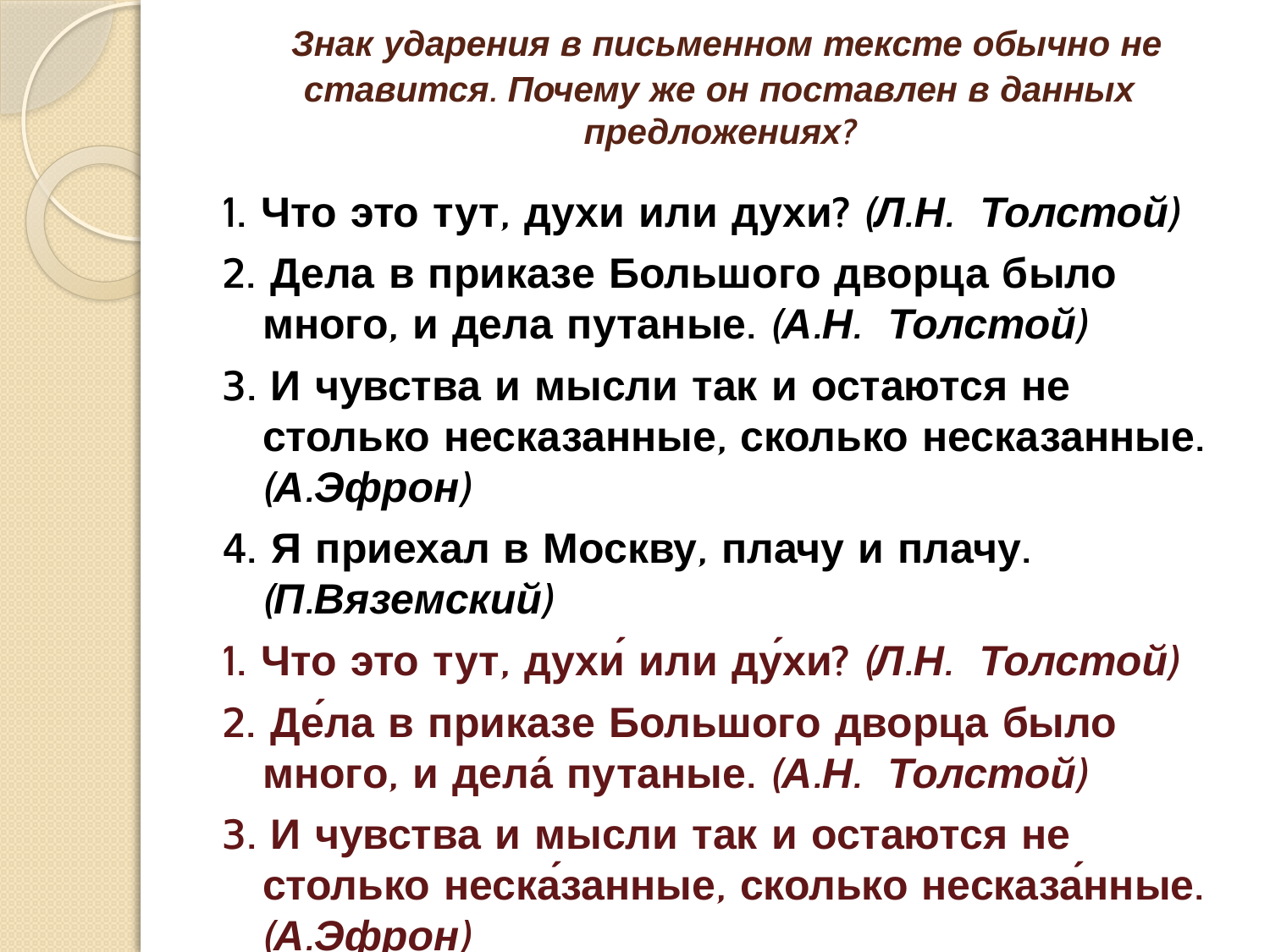

# Знак ударения в письменном тексте обычно не ставится. Почему же он поставлен в данных предложениях?
1. Что это тут, духи или духи? (Л.Н.  Толстой)
2. Дела в приказе Большого дворца было много, и дела путаные. (А.Н.  Толстой)
3. И чувства и мысли так и остаются не столько несказанные, сколько несказанные. (А.Эфрон)
4. Я приехал в Москву, плачу и плачу. (П.Вяземский)
1. Что это тут, духи́ или ду́хи? (Л.Н.  Толстой)
2. Де́ла в приказе Большого дворца было много, и дела́ путаные. (А.Н.  Толстой)
3. И чувства и мысли так и остаются не столько неска́занные, сколько несказа́нные. (А.Эфрон)
4. Я приехал в Москву, плачу́ и пла́чу. (П.Вяземский)